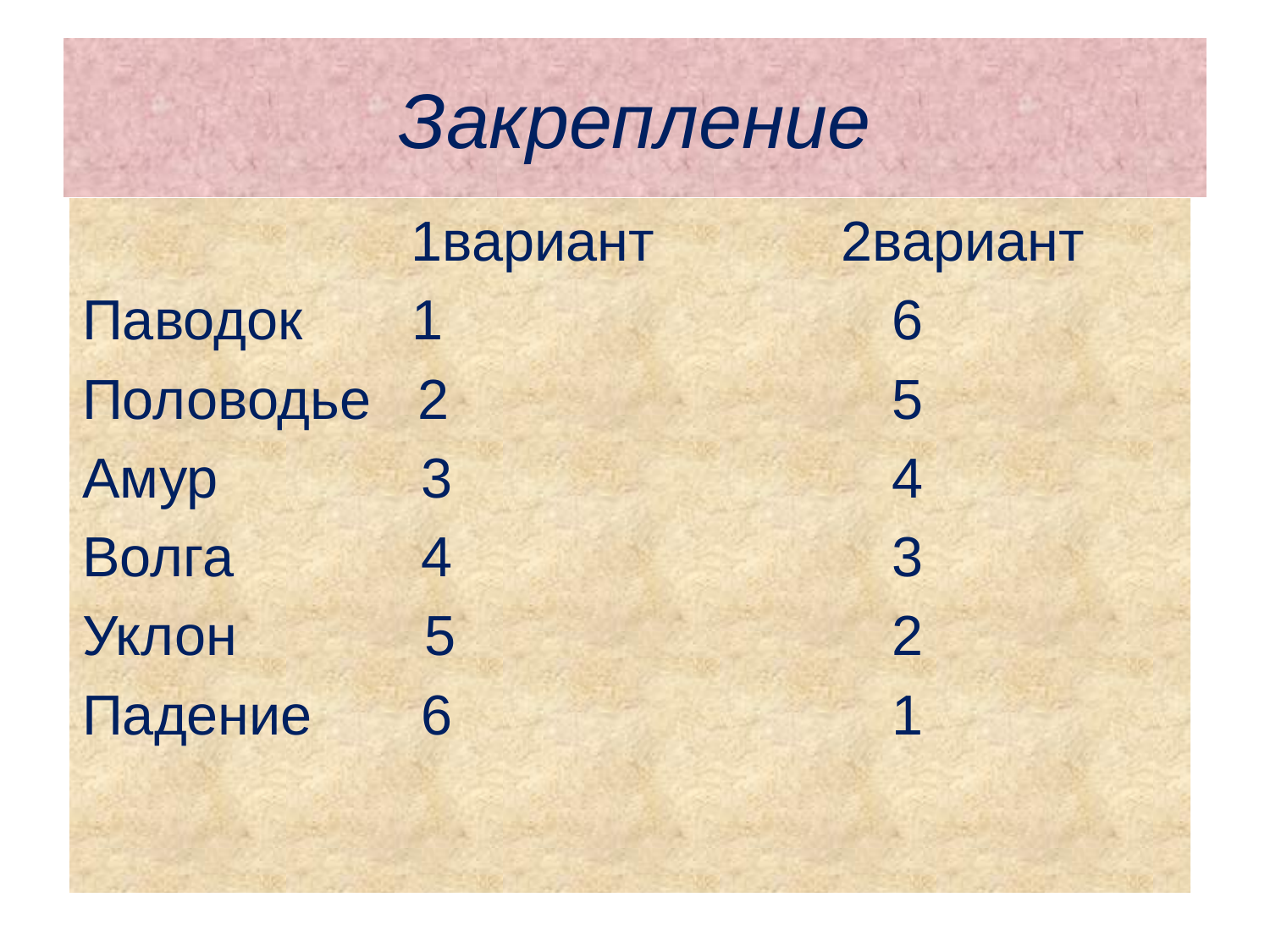

# Закрепление
                     1вариант            2вариант
Паводок       1 				6
Половодье   2				5
Амур             3				4
Волга            4				3
Уклон            5				2
Падение       6				1